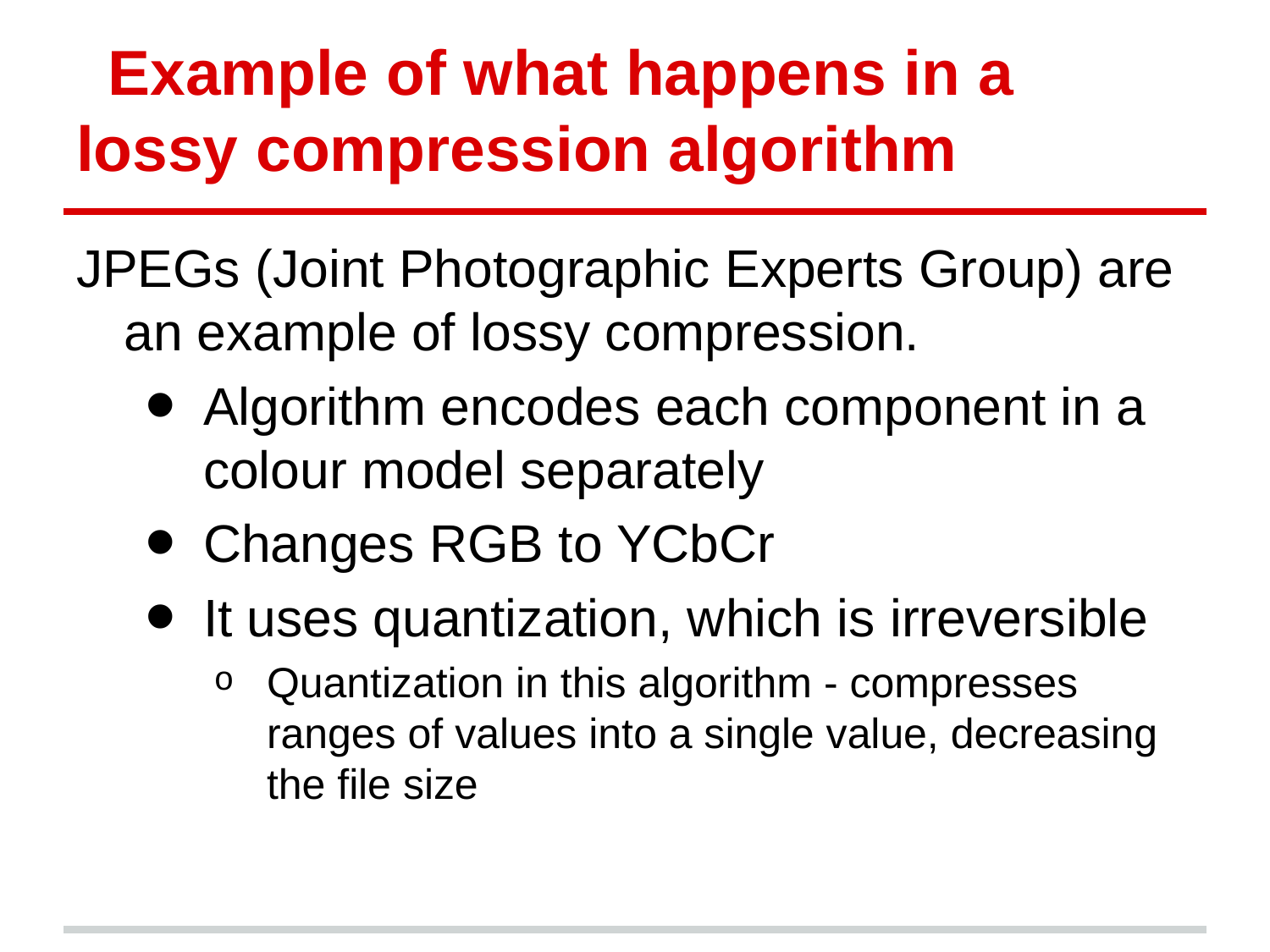

# Example of what happens in a lossy compression algorithm
JPEGs (Joint Photographic Experts Group) are an example of lossy compression.
Algorithm encodes each component in a colour model separately
Changes RGB to YCbCr
It uses quantization, which is irreversible
Quantization in this algorithm - compresses ranges of values into a single value, decreasing the file size